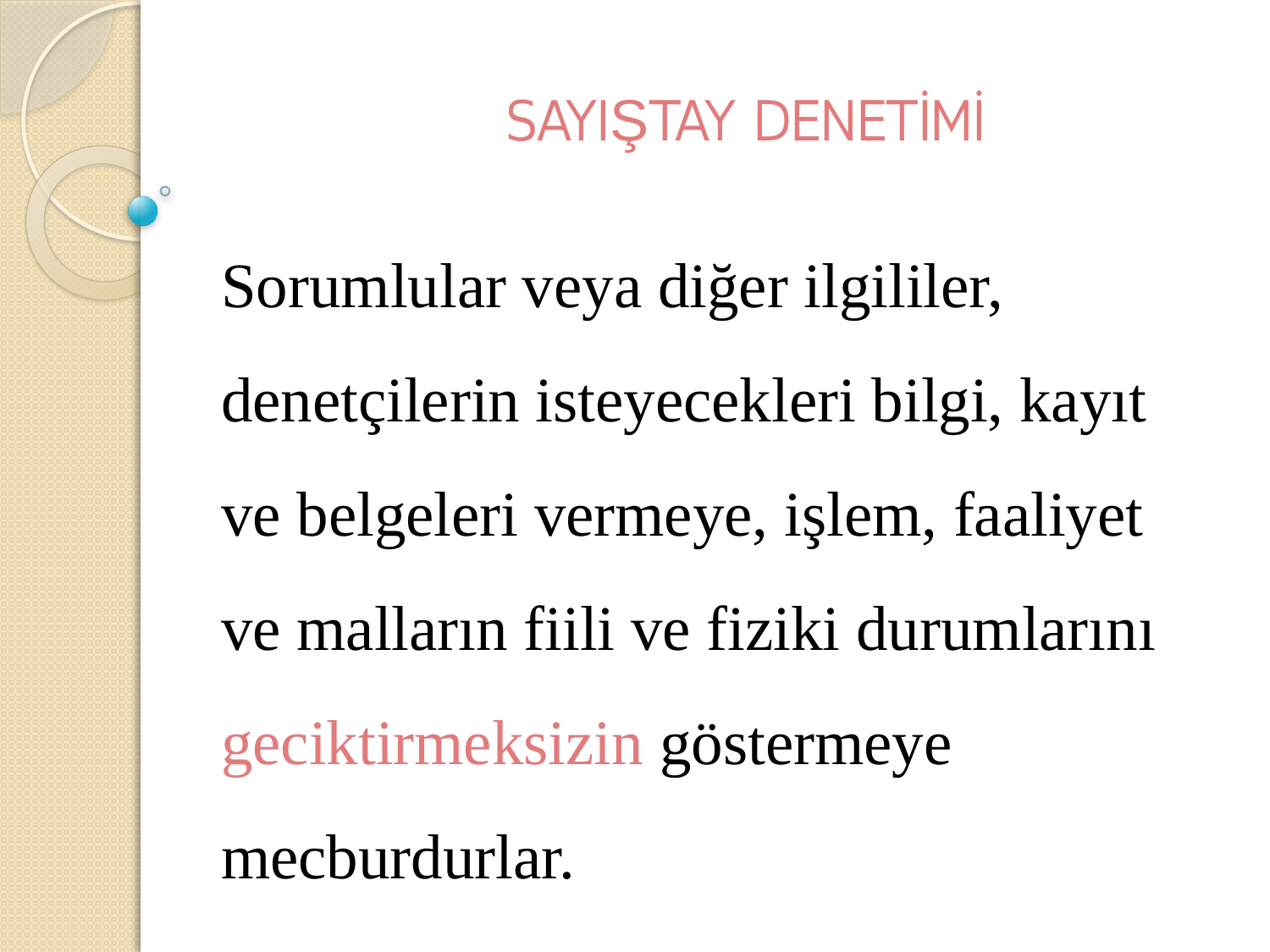

# SAYIŞTAY DENETİMİ
Sorumlular veya diğer ilgililer, denetçilerin isteyecekleri bilgi, kayıt ve belgeleri vermeye, işlem, faaliyet ve malların fiili ve fiziki durumlarını geciktirmeksizin göstermeye mecburdurlar.